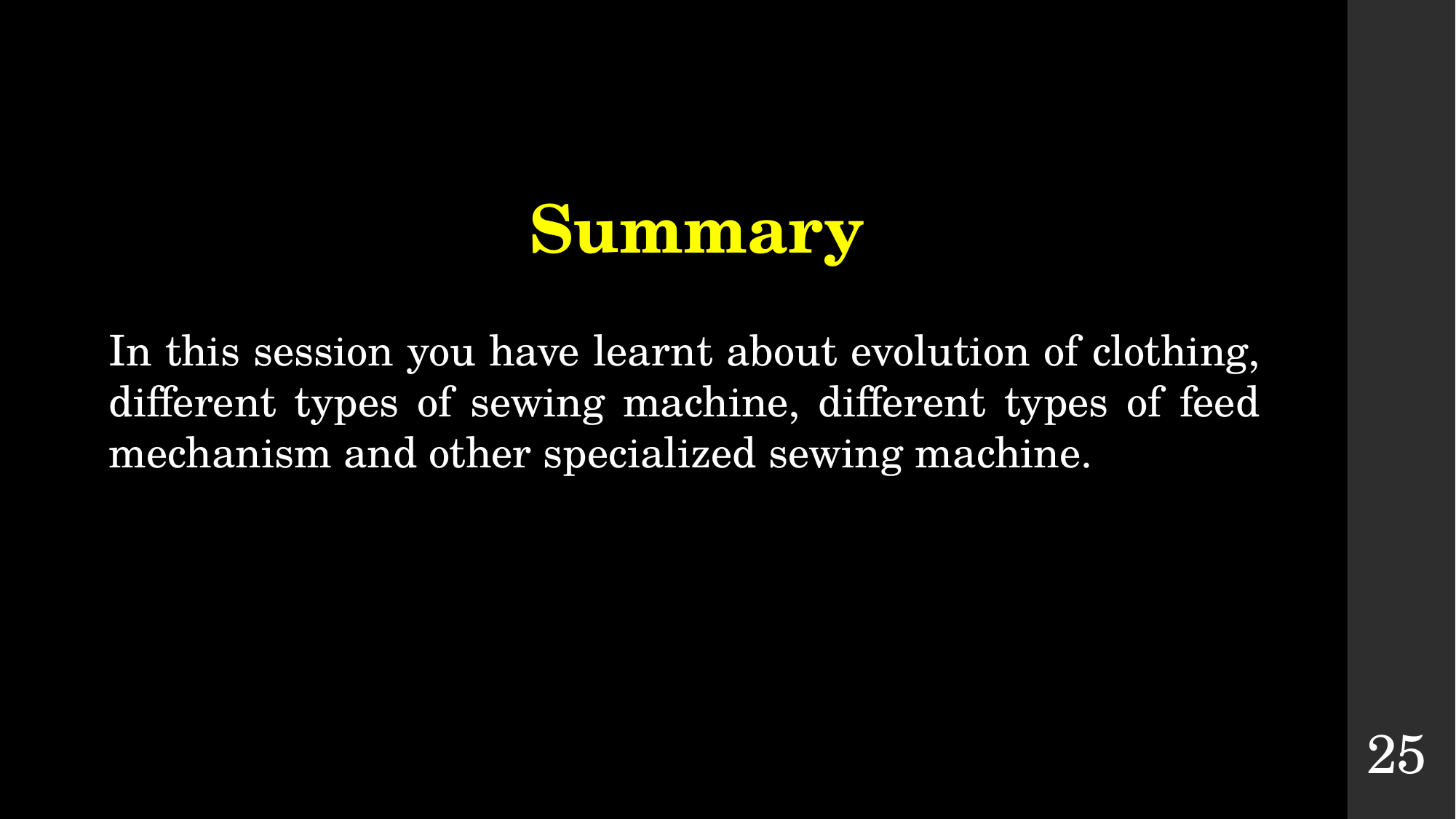

# Summary
In this session you have learnt about evolution of clothing, different types of sewing machine, different types of feed mechanism and other specialized sewing machine.
25